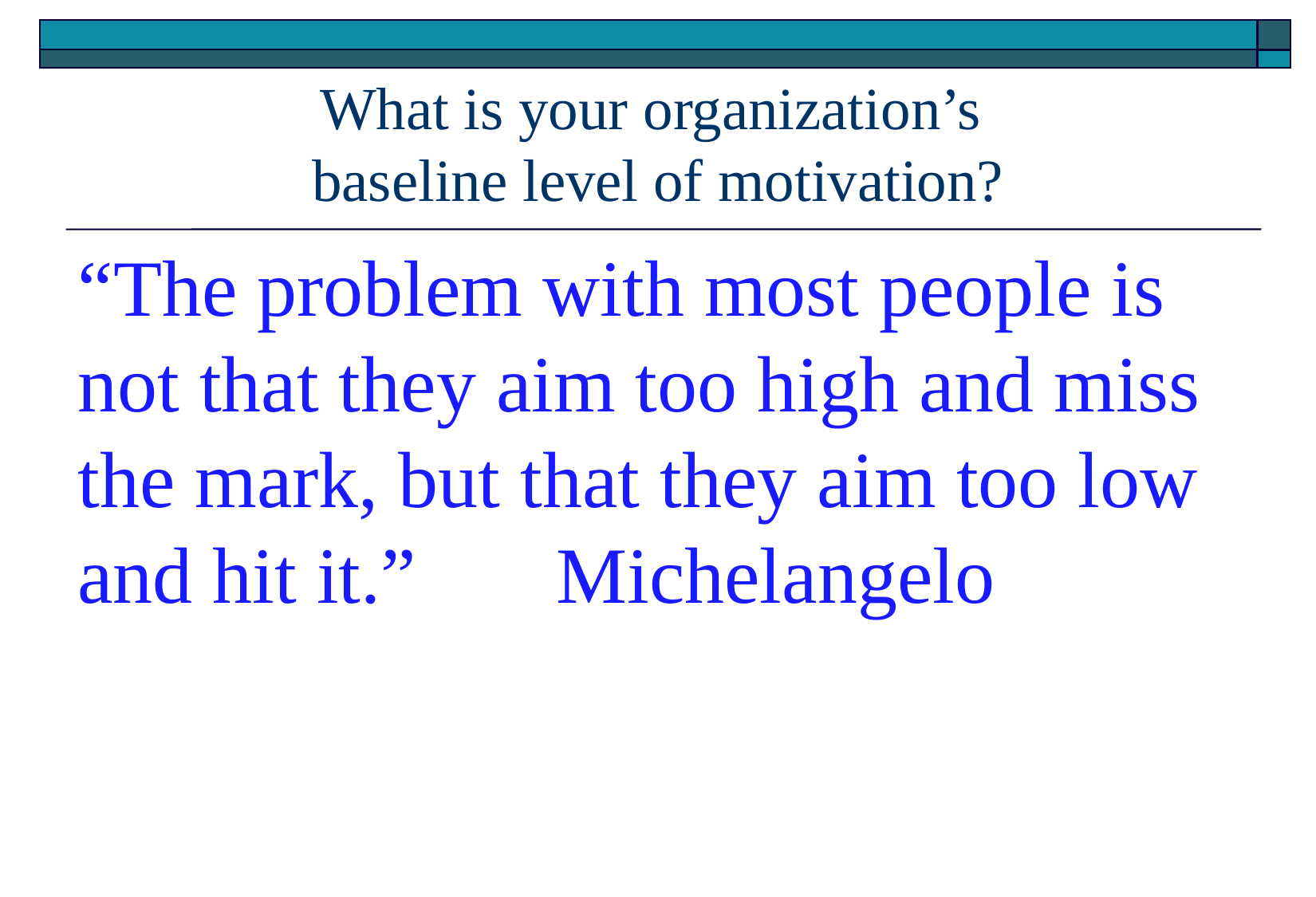

# What is your organization’s baseline level of motivation?
“The problem with most people is not that they aim too high and miss the mark, but that they aim too low and hit it.” 	Michelangelo